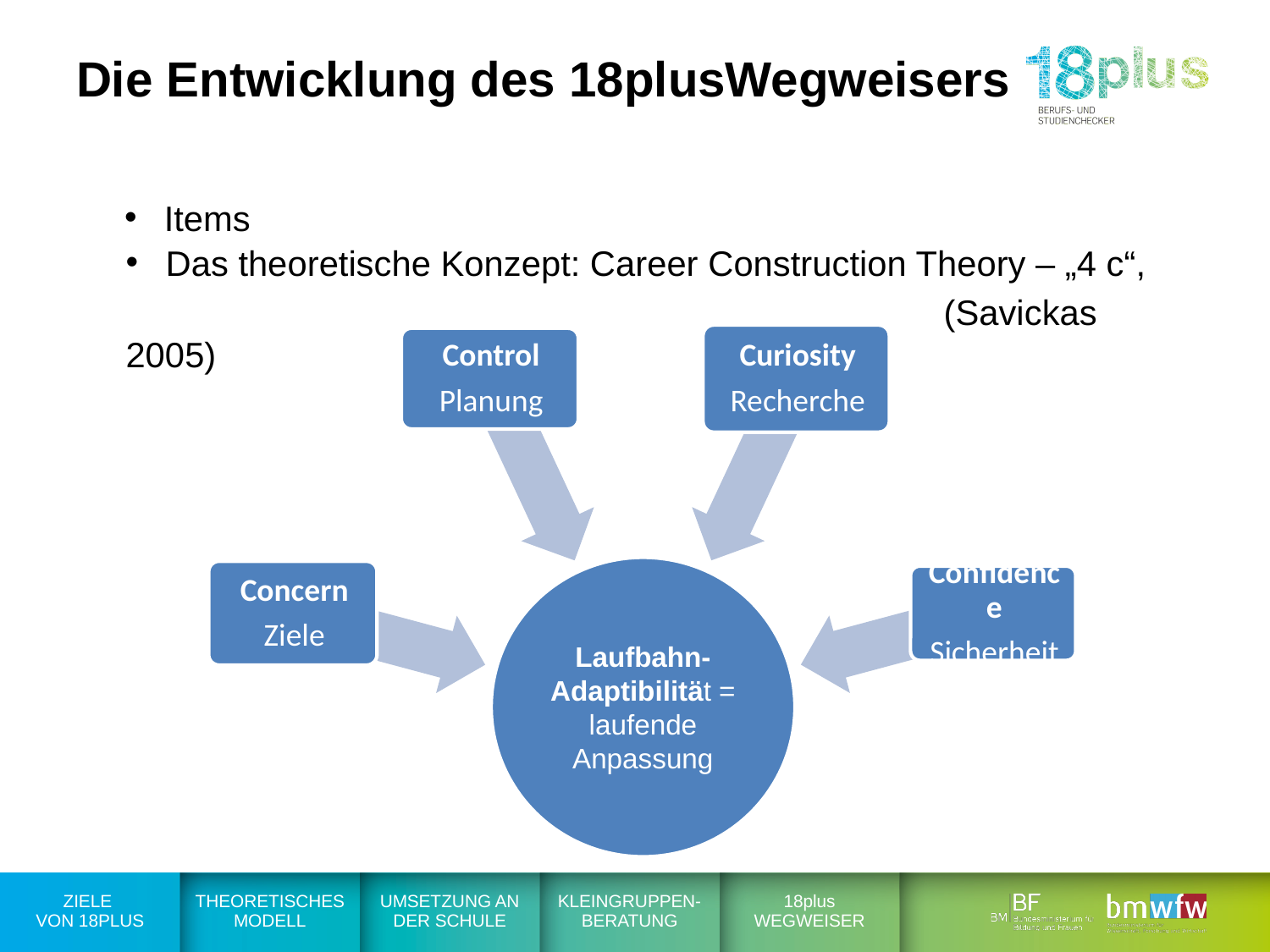

# Die Entwicklung des 18plusWegweisers
Items

Das theoretische Konzept: Career Construction Theory – „4 c“,
                                                                                    (Savickas 2005)

Laufbahn-Adaptibilität = laufende Anpassung
Concern
Ziele
Control
Planung
Curiosity
Recherche
Confidence
Sicherheit